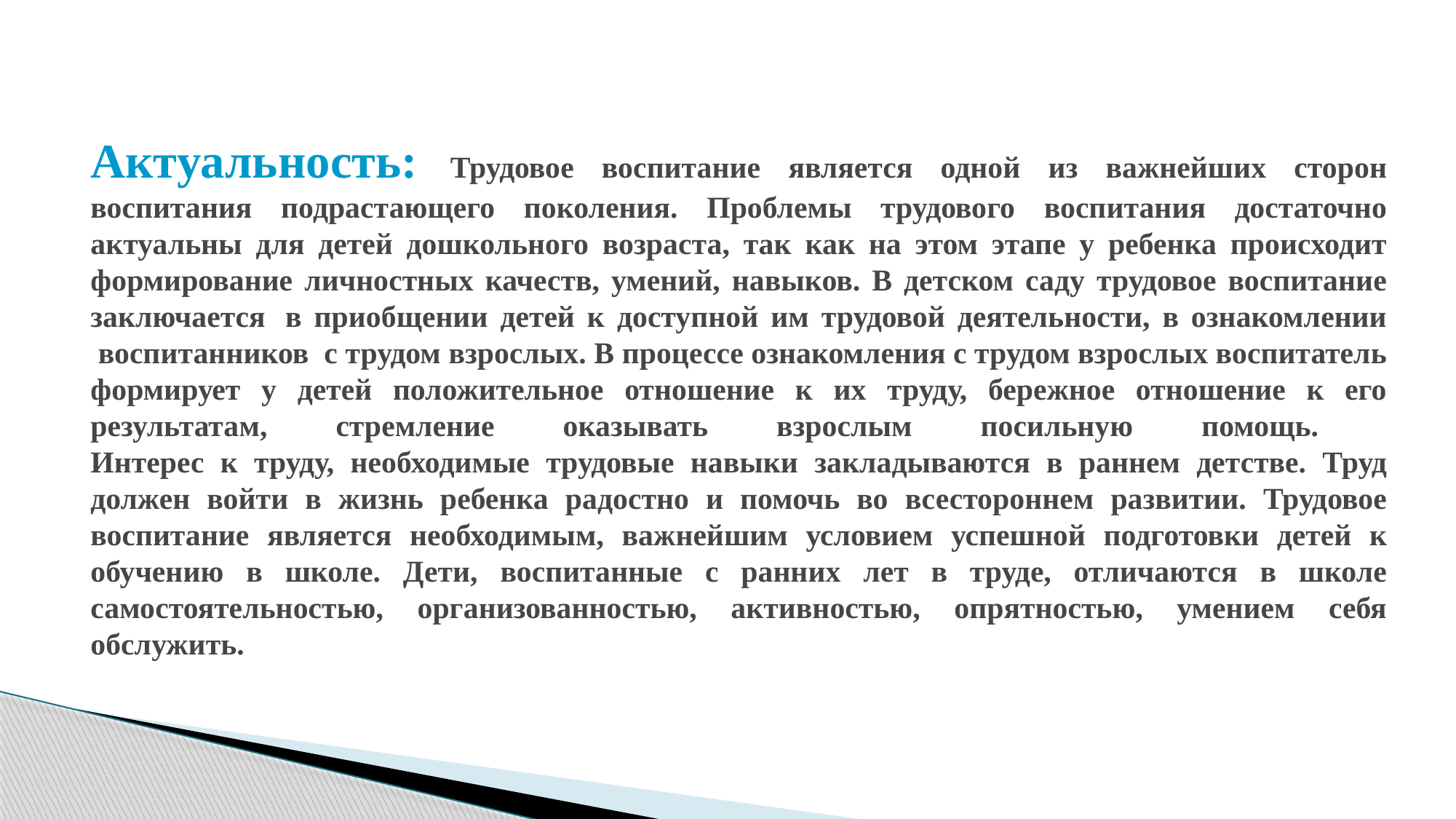

# Актуальность: Трудовое воспитание является одной из важнейших сторон воспитания подрастающего поколения. Проблемы трудового воспитания достаточно актуальны для детей дошкольного возраста, так как на этом этапе у ребенка происходит формирование личностных качеств, умений, навыков. В детском саду трудовое воспитание заключается  в приобщении детей к доступной им трудовой деятельности, в ознакомлении  воспитанников  с трудом взрослых. В процессе ознакомления с трудом взрослых воспитатель формирует у детей положительное отношение к их труду, бережное отношение к его результатам, стремление оказывать взрослым посильную помощь. Интерес к труду, необходимые трудовые навыки закладываются в раннем детстве. Труд должен войти в жизнь ребенка радостно и помочь во всестороннем развитии. Трудовое воспитание является необходимым, важнейшим условием успешной подготовки детей к обучению в школе. Дети, воспитанные с ранних лет в труде, отличаются в школе самостоятельностью, организованностью, активностью, опрятностью, умением себя обслужить.